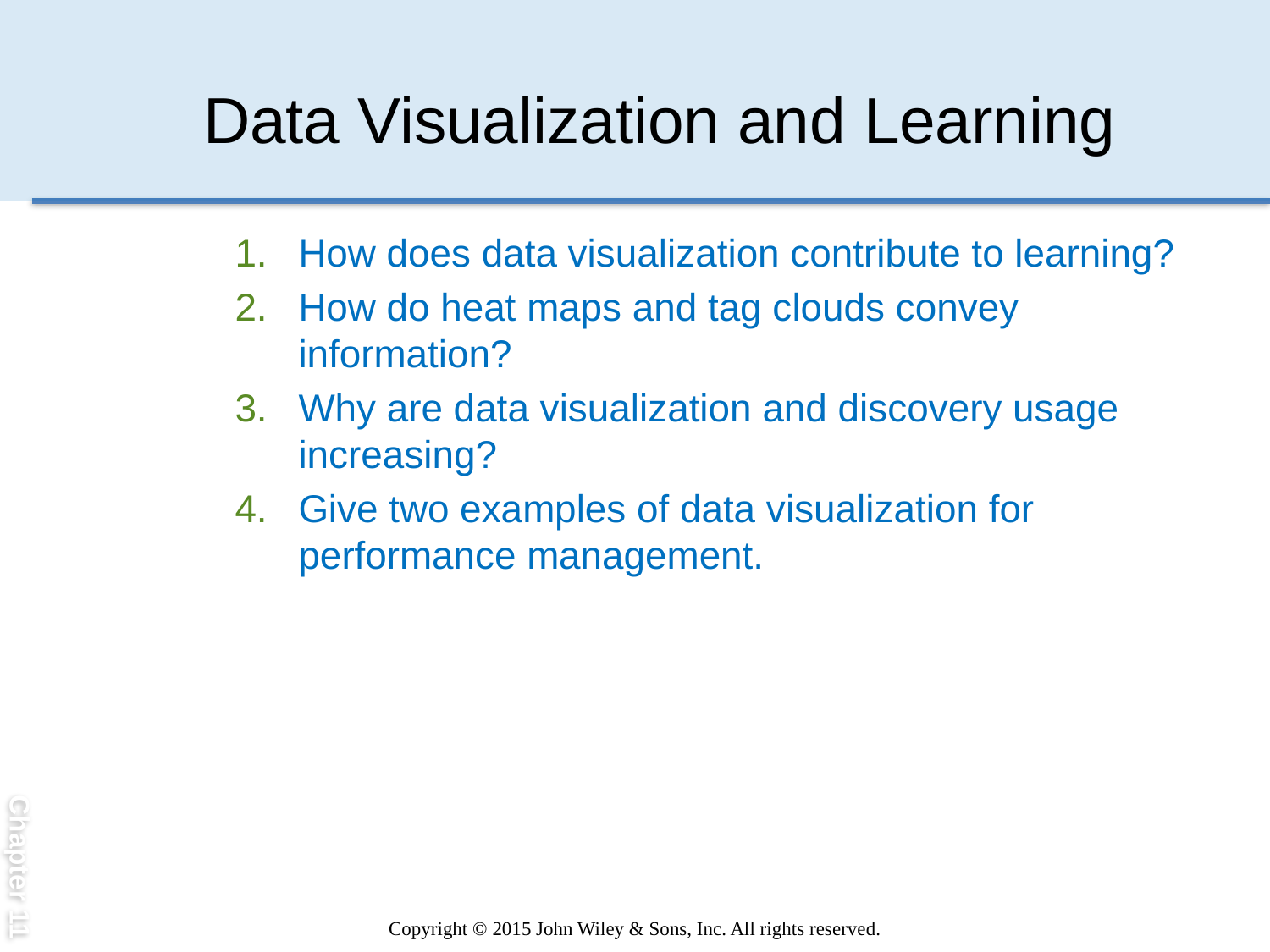

Chapter 11
# Data Visualization and Learning
How does data visualization contribute to learning?
How do heat maps and tag clouds convey information?
Why are data visualization and discovery usage increasing?
Give two examples of data visualization for performance management.